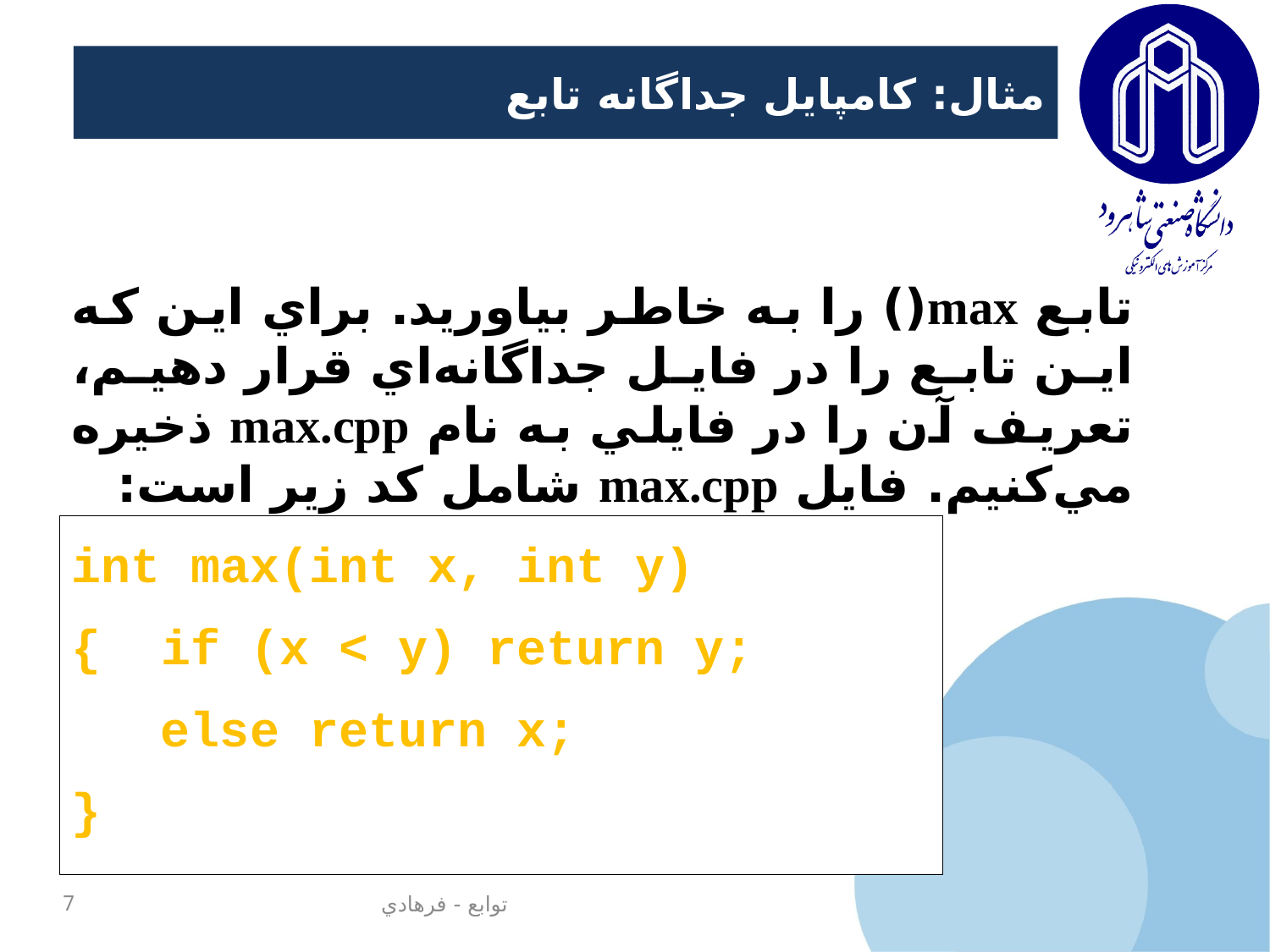

# مثال: کامپايل جداگانه تابع
تابع max() را به خاطر بياوريد. براي اين که اين تابع را در فايل جداگانه‌اي قرار دهيم، تعريف آن را در فايلي به نام max.cpp ذخيره مي‌کنيم. فايل max.cpp شامل کد زير است:
max.cpp

int max(int x, int y)
{  if (x < y) return y;
   else return x;
}
7
توابع - فرهادي